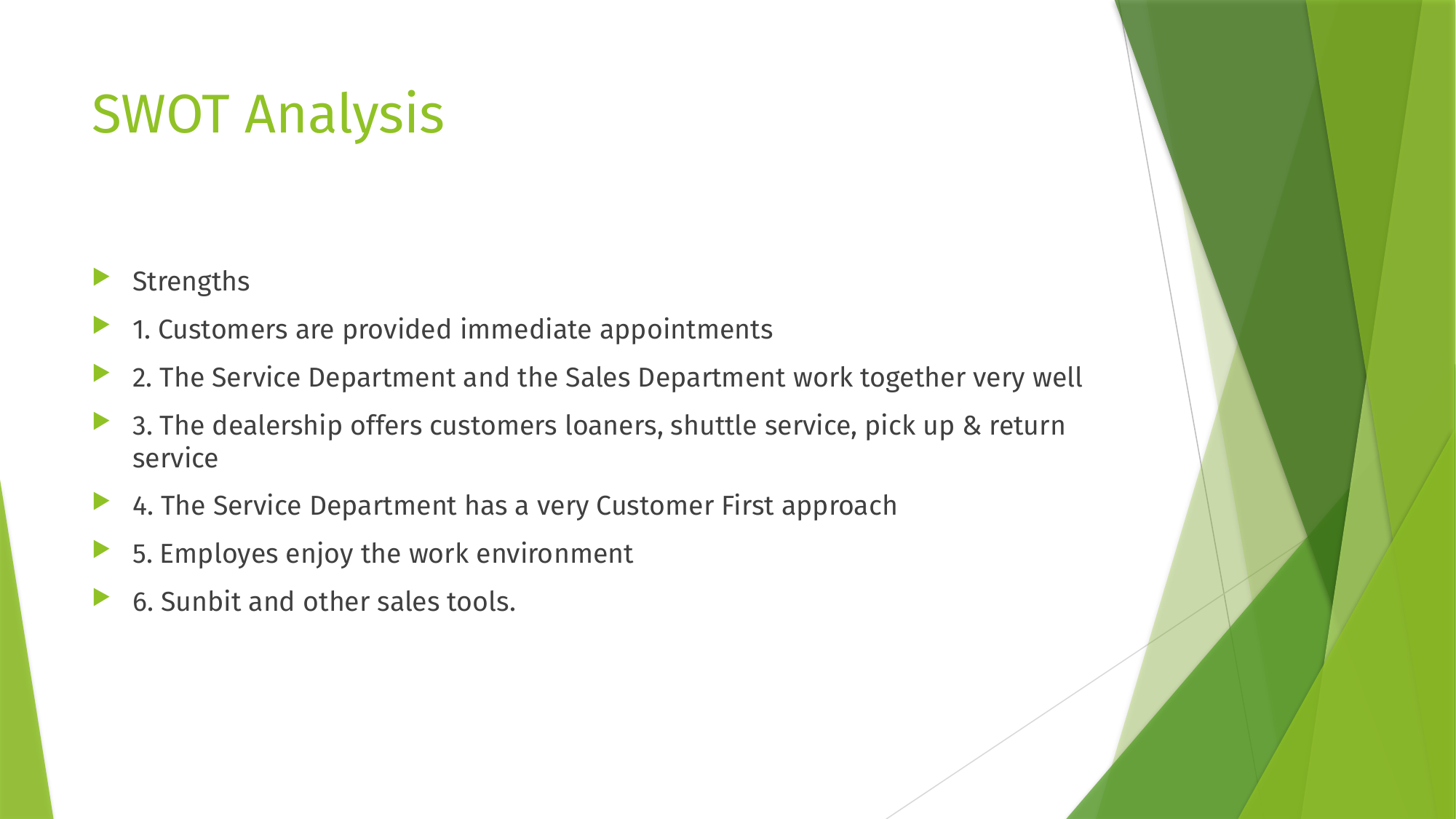

# SWOT Analysis
Strengths
1. Customers are provided immediate appointments
2. The Service Department and the Sales Department work together very well
3. The dealership offers customers loaners, shuttle service, pick up & return service
4. The Service Department has a very Customer First approach
5. Employes enjoy the work environment
6. Sunbit and other sales tools.